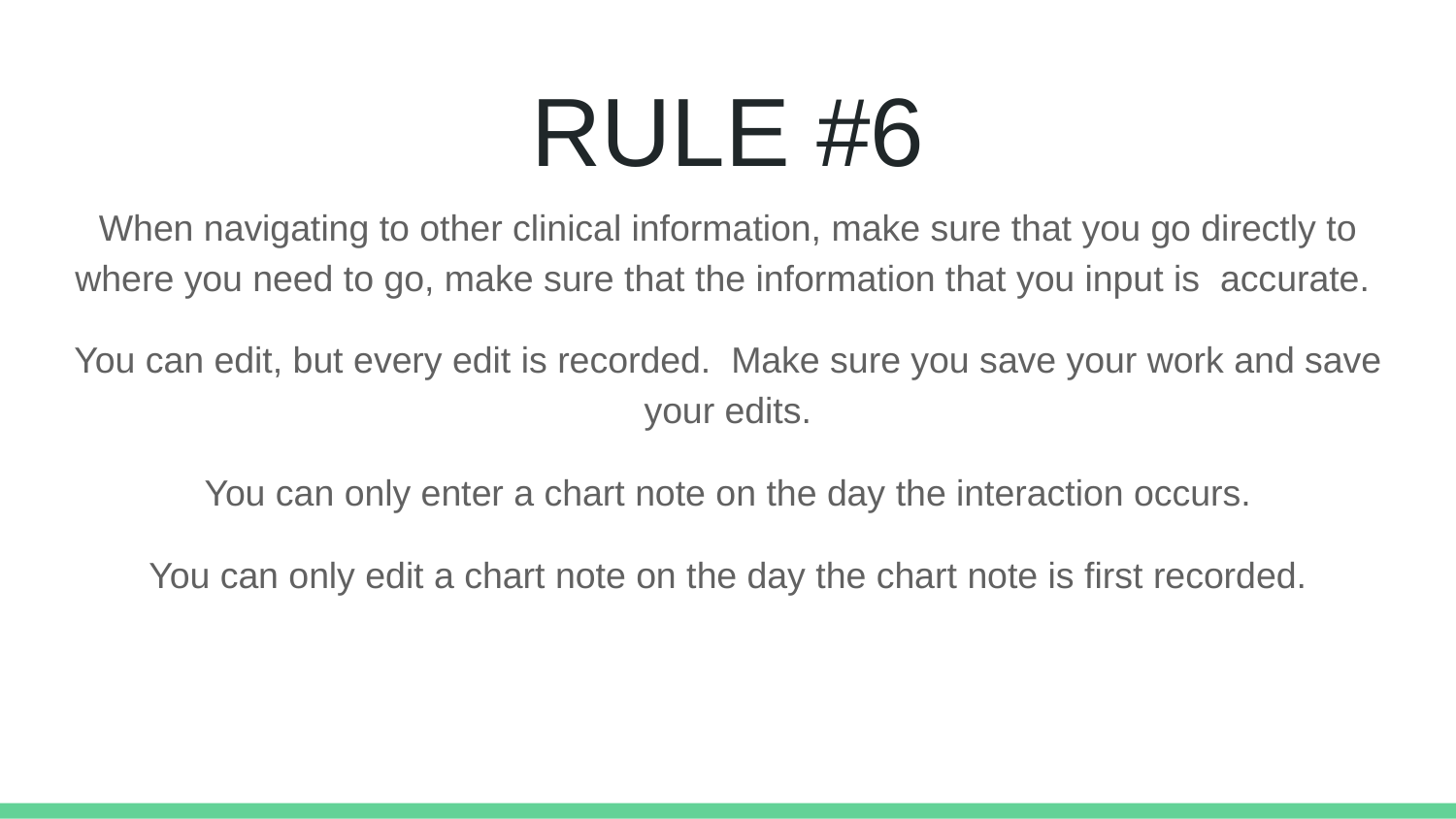

# RULE #6

When navigating to other clinical information, make sure that you go directly to where you need to go, make sure that the information that you input is  accurate.
You can edit, but every edit is recorded.  Make sure you save your work and save your edits.
You can only enter a chart note on the day the interaction occurs.
You can only edit a chart note on the day the chart note is first recorded.